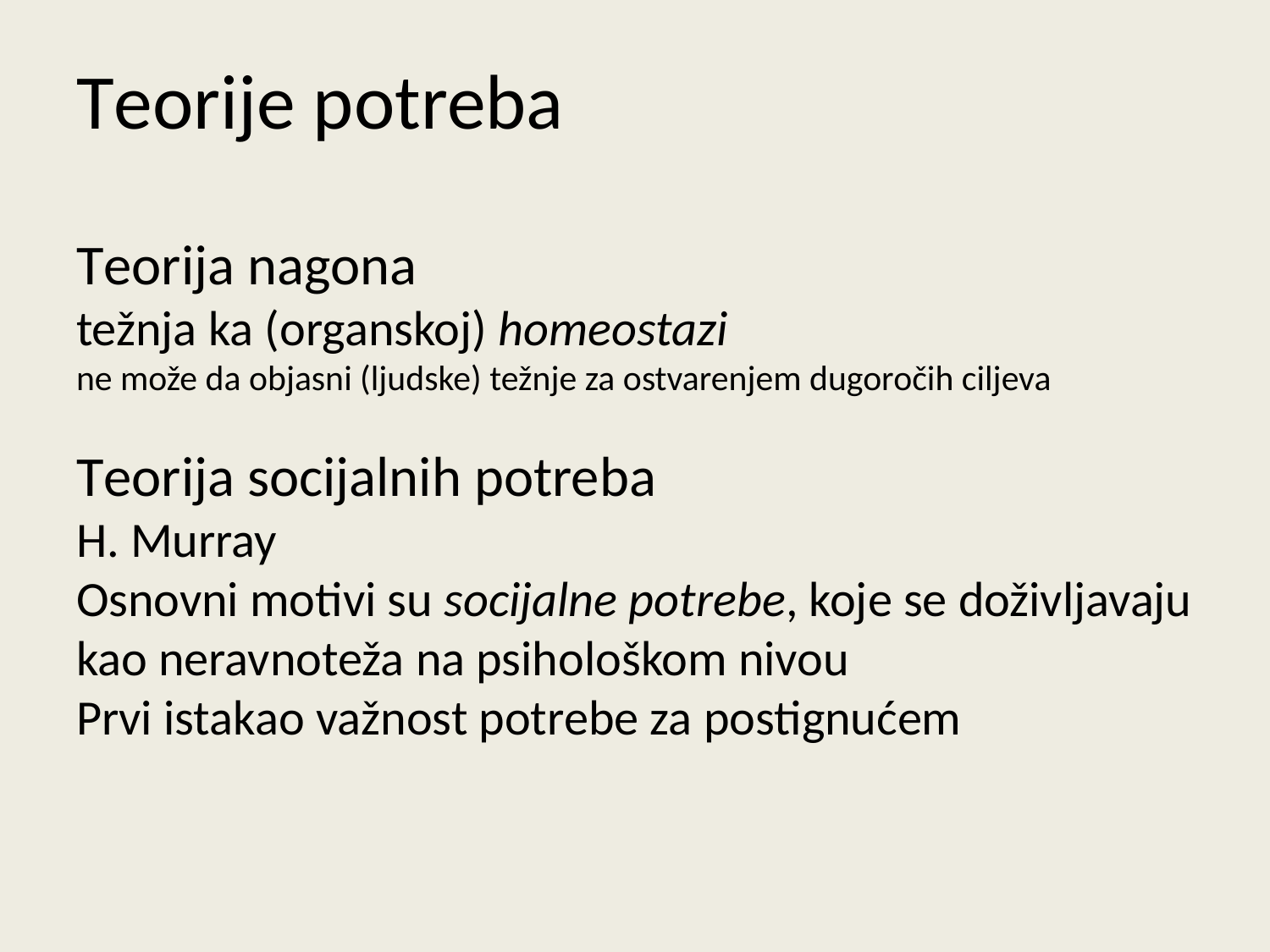

# Teorije potreba
Teorija nagona
težnja ka (organskoj) homeostazi
ne može da objasni (ljudske) težnje za ostvarenjem dugoročih ciljeva

Teorija socijalnih potreba
H. Murray
Osnovni motivi su socijalne potrebe, koje se doživljavaju kao neravnoteža na psihološkom nivou
Prvi istakao važnost potrebe za postignućem